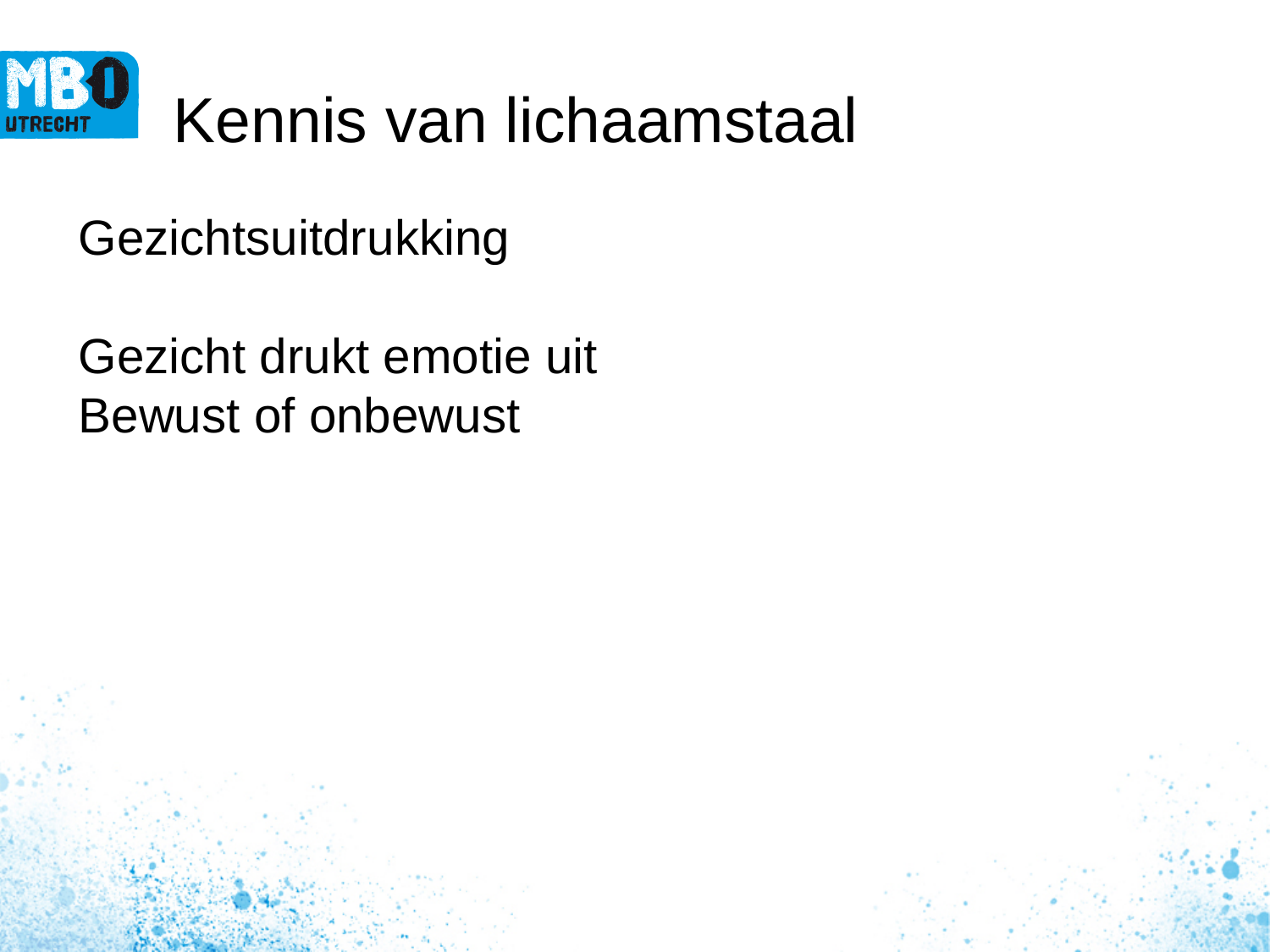

# Kennis van lichaamstaal
Gezichtsuitdrukking

Gezicht drukt emotie uit
Bewust of onbewust